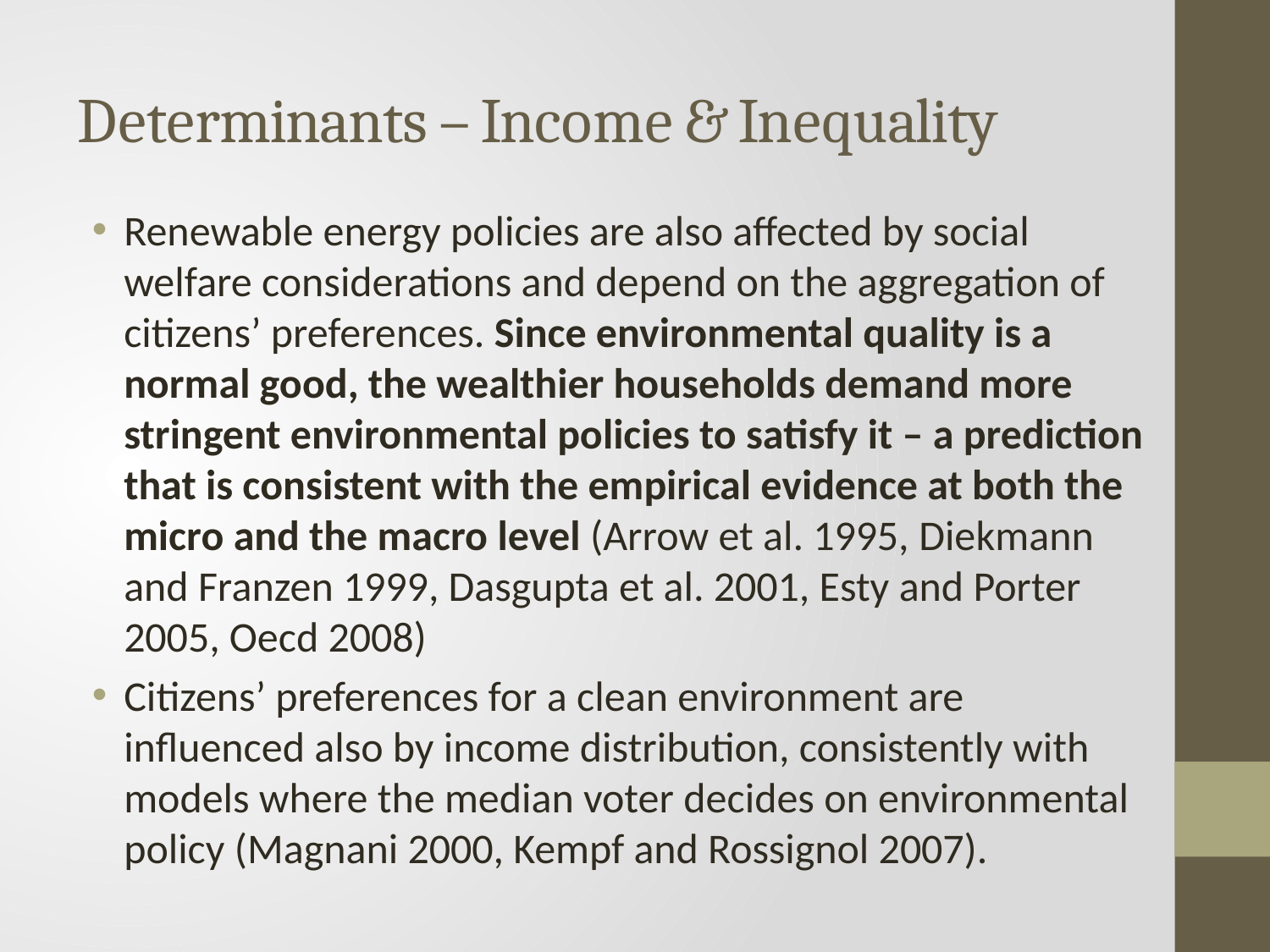

# Determinants – Income & Inequality
Renewable energy policies are also affected by social welfare considerations and depend on the aggregation of citizens’ preferences. Since environmental quality is a normal good, the wealthier households demand more stringent environmental policies to satisfy it – a prediction that is consistent with the empirical evidence at both the micro and the macro level (Arrow et al. 1995, Diekmann and Franzen 1999, Dasgupta et al. 2001, Esty and Porter 2005, Oecd 2008)
Citizens’ preferences for a clean environment are influenced also by income distribution, consistently with models where the median voter decides on environmental policy (Magnani 2000, Kempf and Rossignol 2007).